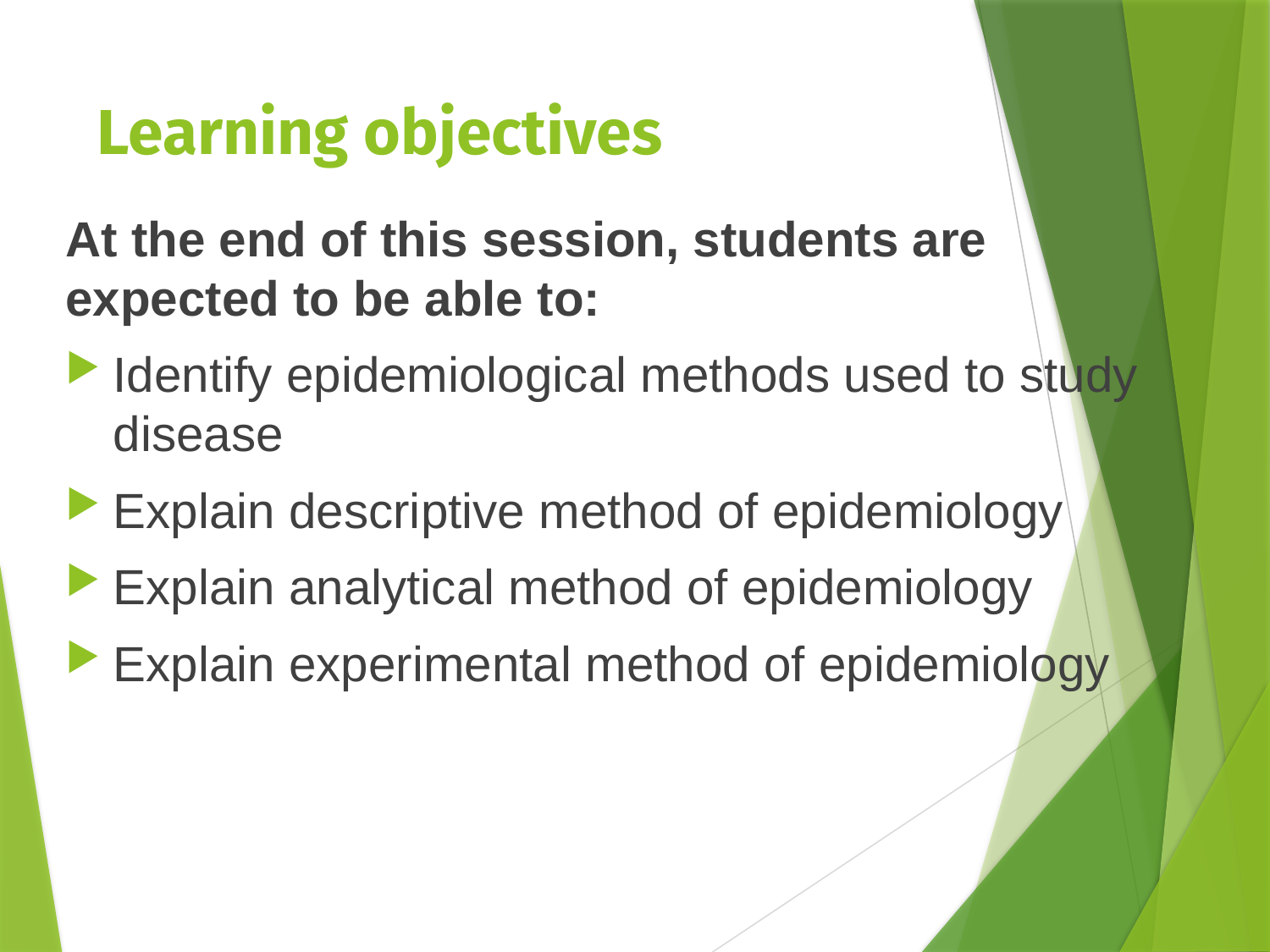

# Learning objectives
At the end of this session, students are expected to be able to:
Identify epidemiological methods used to study disease
Explain descriptive method of epidemiology
Explain analytical method of epidemiology
Explain experimental method of epidemiology